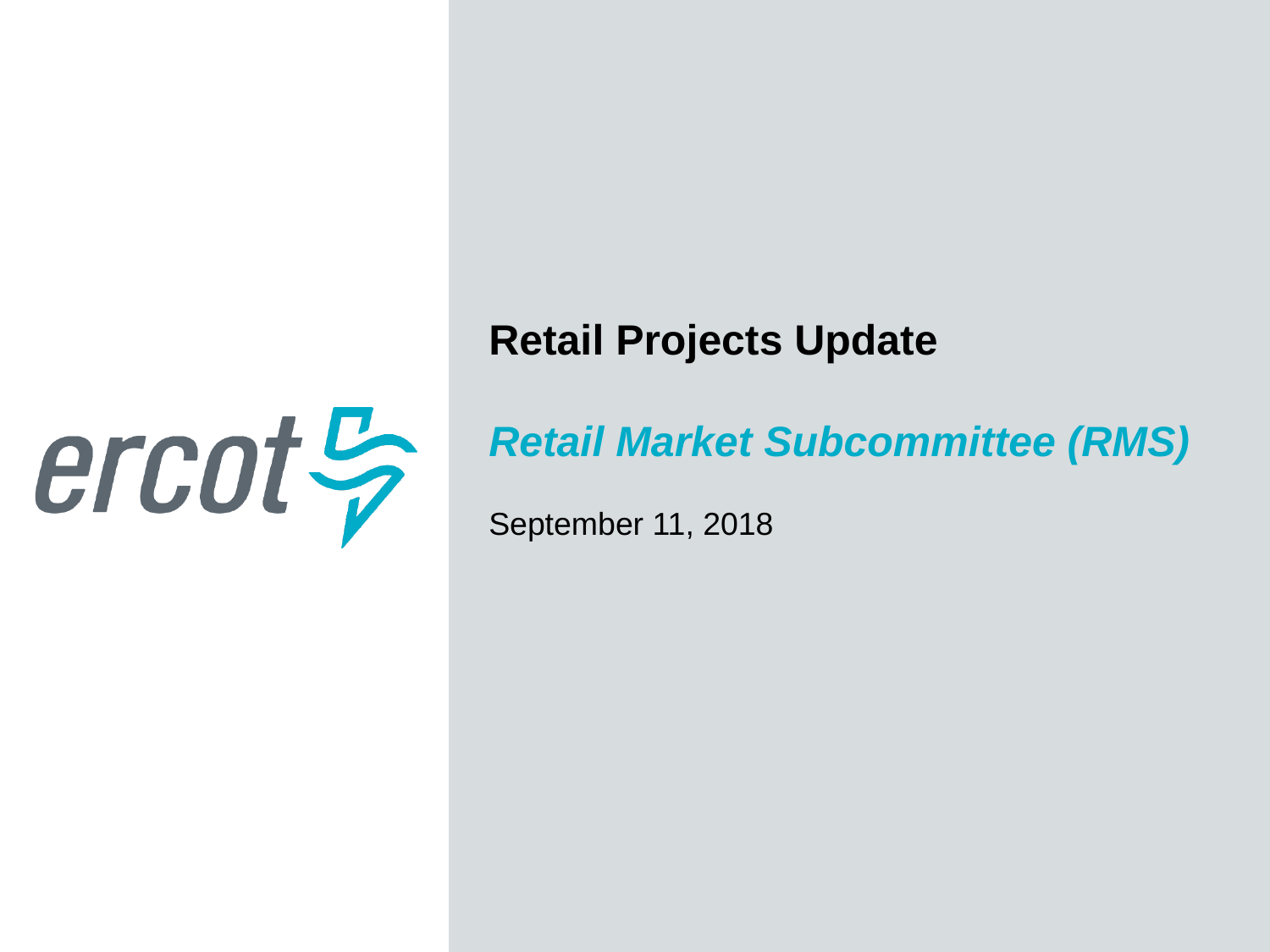

Retail Projects Update

Retail Market Subcommittee (RMS)

September 11, 2018